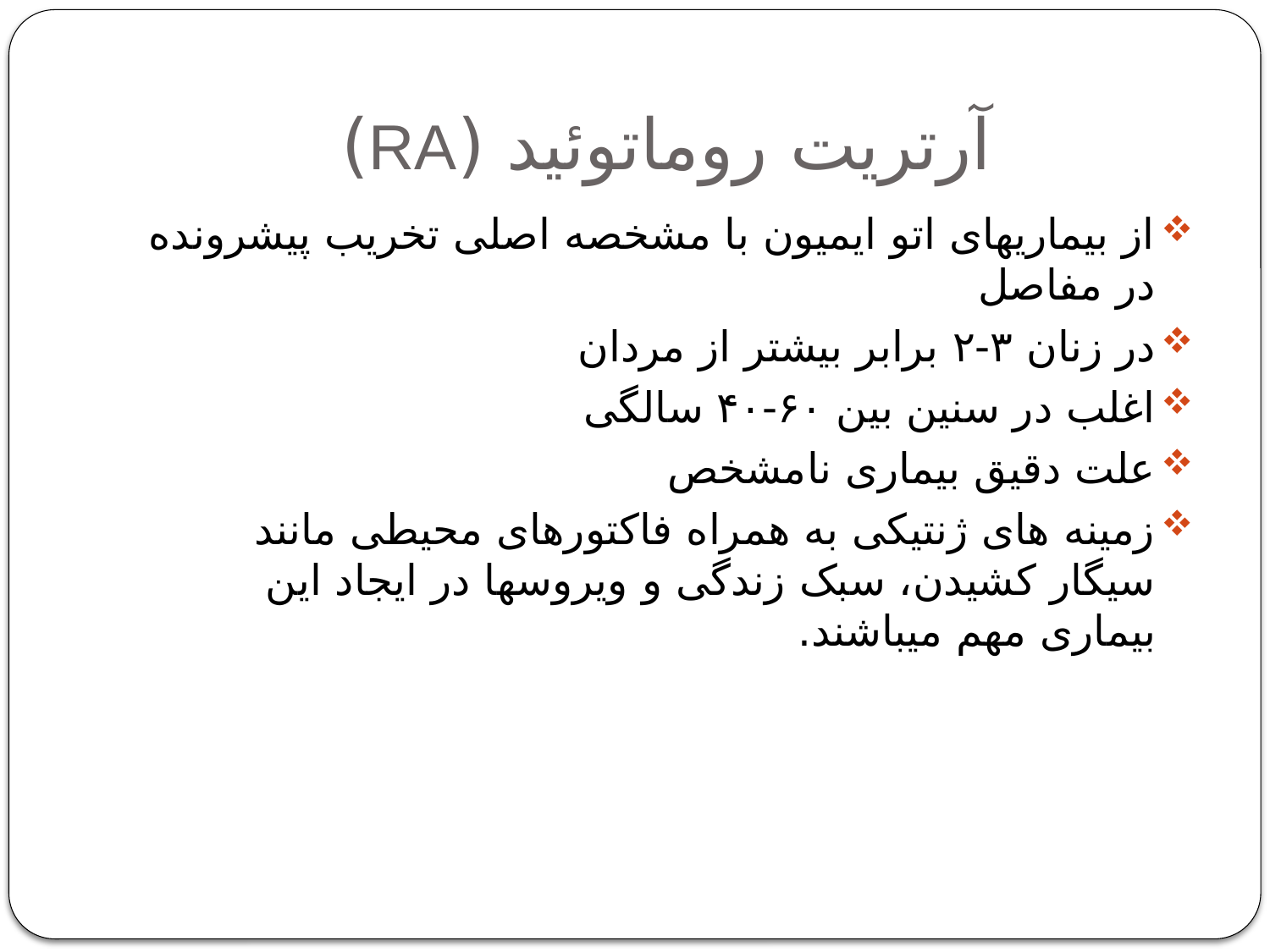

# آرتریت روماتوئید (RA)
از بیماریهای اتو ایمیون با مشخصه اصلی تخریب پیشرونده در مفاصل
در زنان ۳-۲ برابر بیشتر از مردان
اغلب در سنین بین ۶۰-۴۰ سالگی
علت دقیق بیماری نامشخص
زمینه های ژنتیکی به همراه فاکتورهای محیطی مانند سیگار کشیدن، سبک زندگی و ویروسها در ایجاد این بیماری مهم میباشند.